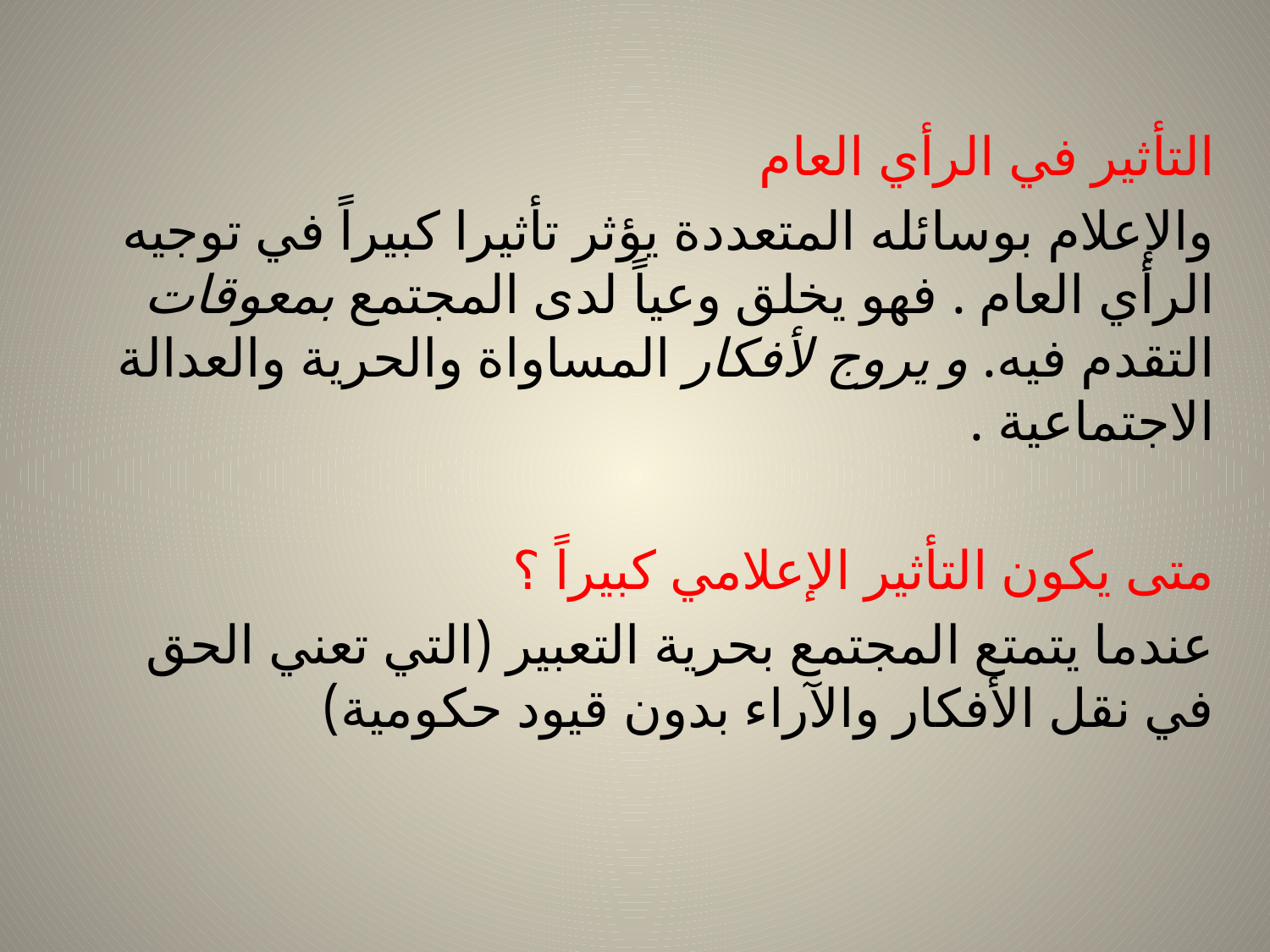

التأثير في الرأي العام
والإعلام بوسائله المتعددة يؤثر تأثيرا كبيراً في توجيه الرأي العام . فهو يخلق وعياً لدى المجتمع بمعوقات التقدم فيه. و يروج لأفكار المساواة والحرية والعدالة الاجتماعية .

متى يكون التأثير الإعلامي كبيراً ؟
عندما يتمتع المجتمع بحرية التعبير (التي تعني الحق في نقل الأفكار والآراء بدون قيود حكومية)